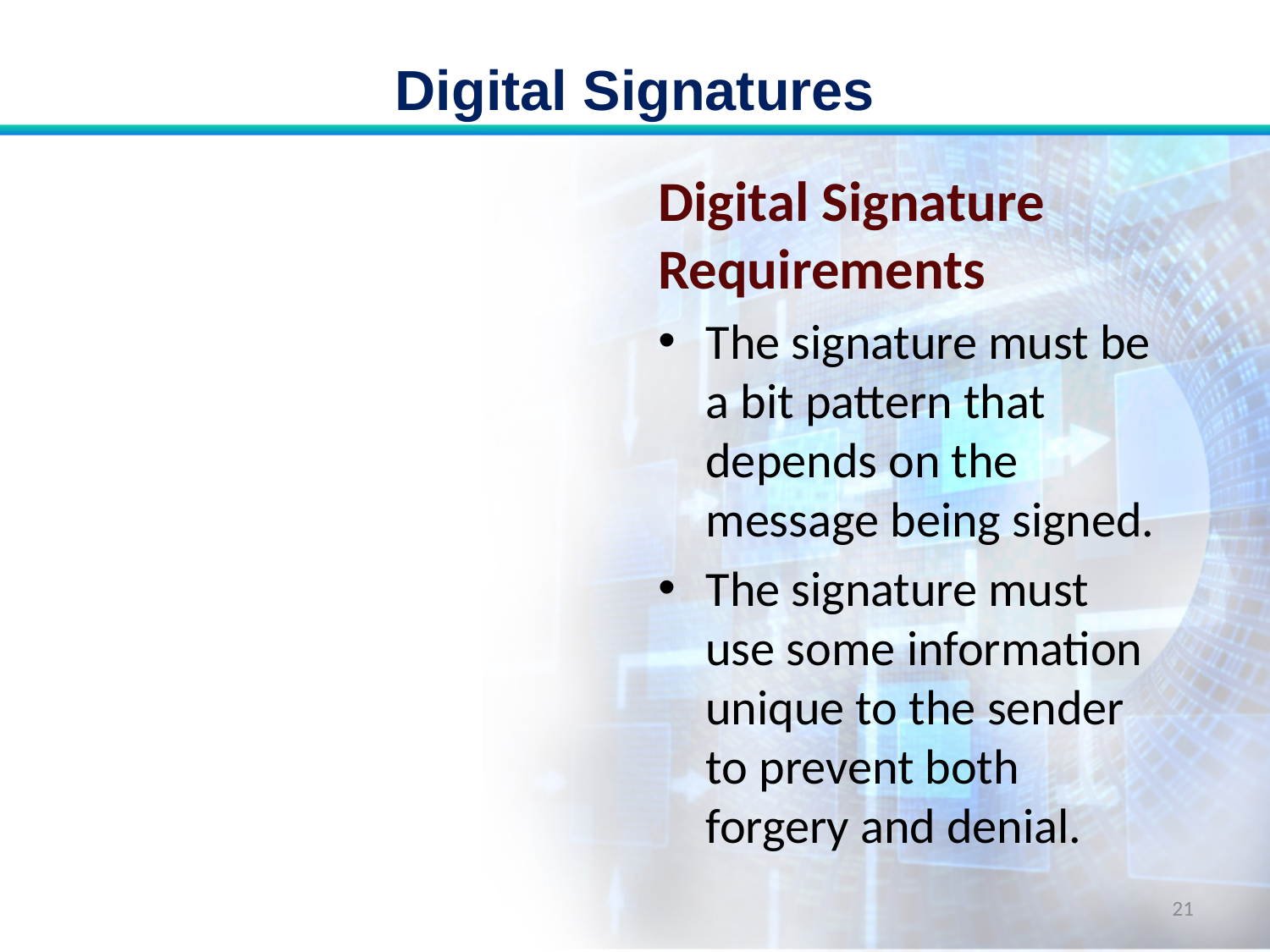

# Digital Signatures
Digital Signature Requirements
The signature must be a bit pattern that depends on the message being signed.
The signature must use some information unique to the sender to prevent both forgery and denial.
21